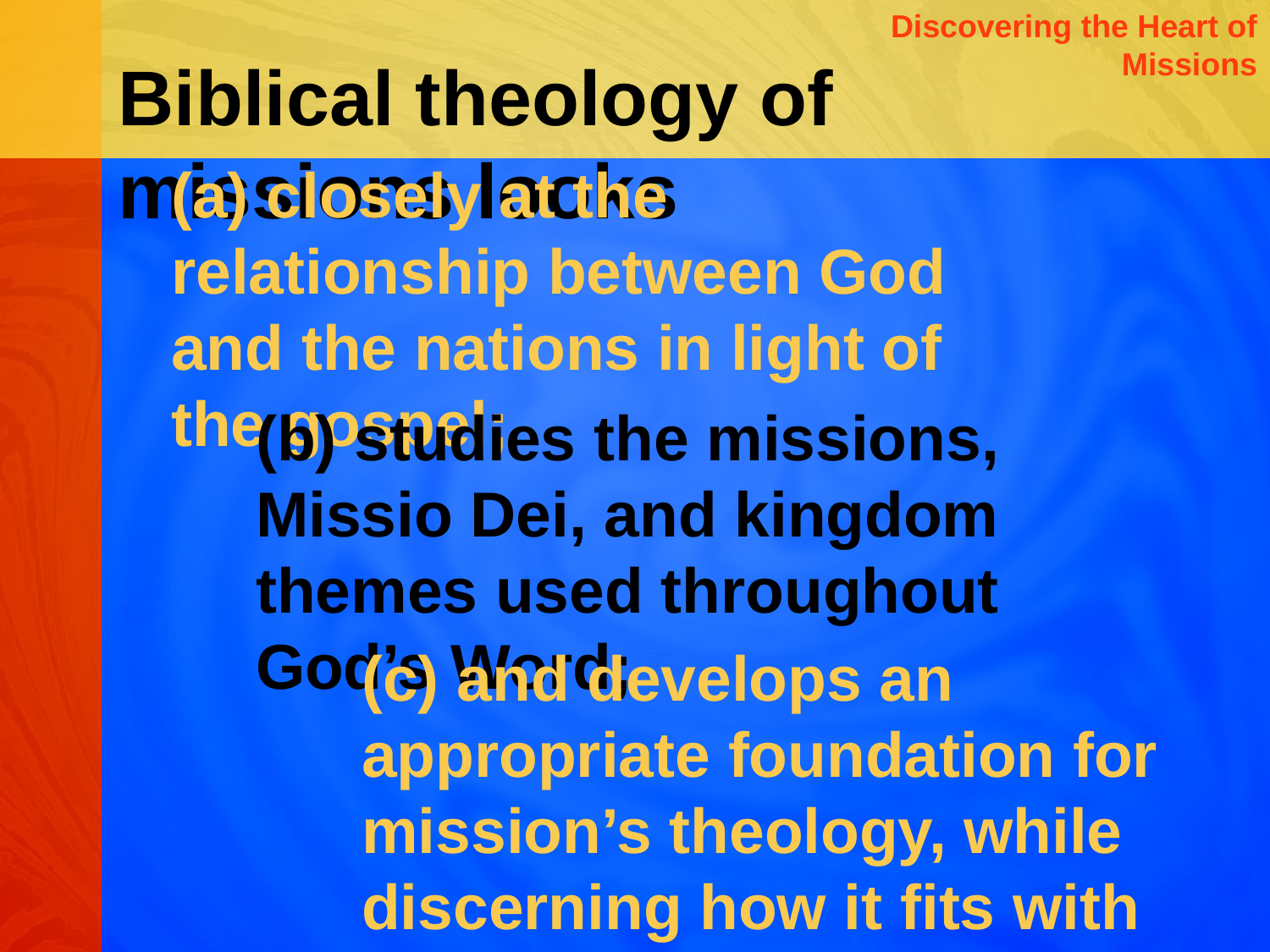

Discovering the Heart of Missions
Biblical theology of missions looks
(a) closely at the relationship between God and the nations in light of the gospel;
(b) studies the missions, Missio Dei, and kingdom themes used throughout God’s Word;
(c) and develops an appropriate foundation for mission’s theology, while discerning how it fits with theology as a whole.